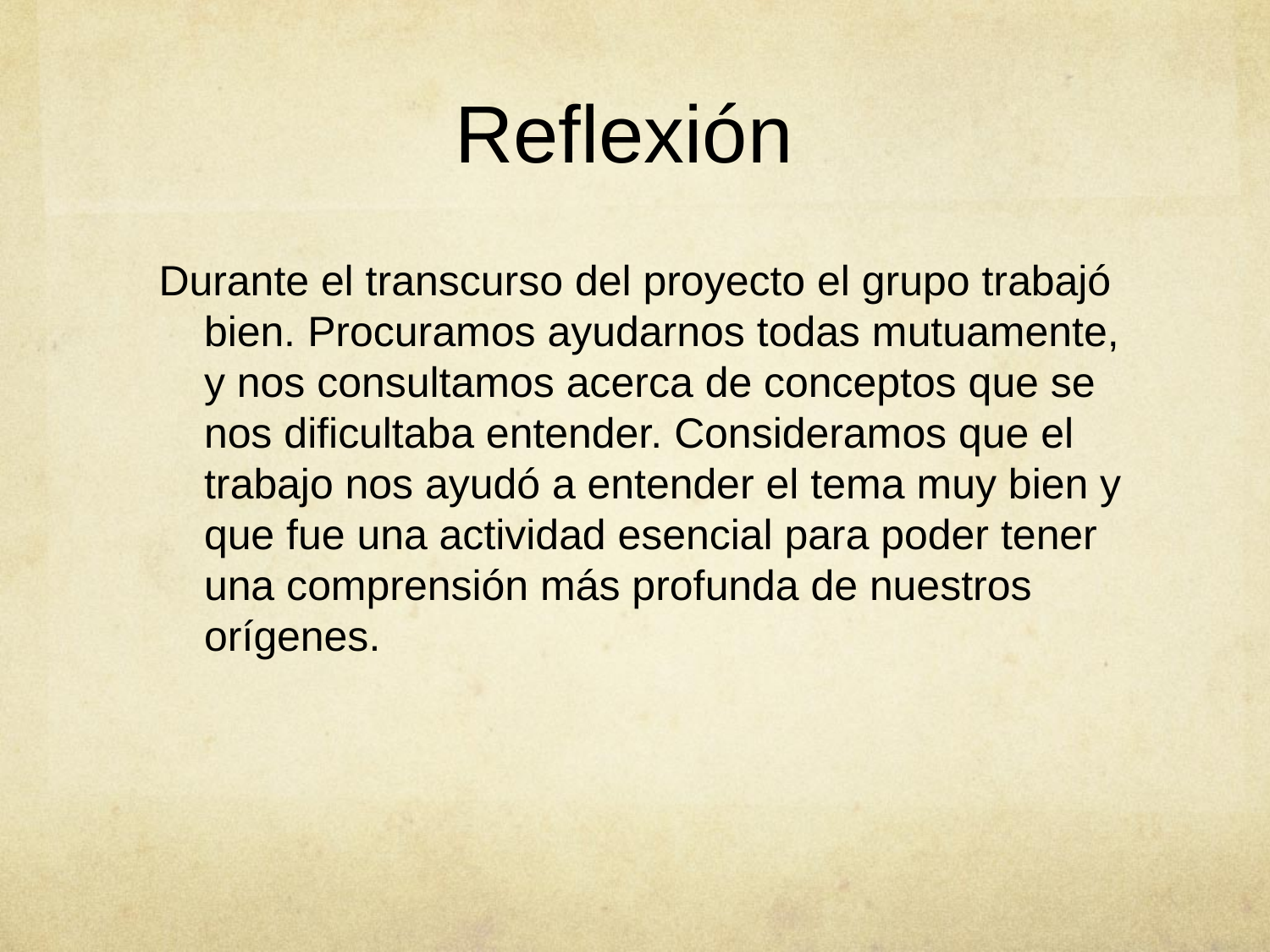

# Reflexión
Durante el transcurso del proyecto el grupo trabajó bien. Procuramos ayudarnos todas mutuamente, y nos consultamos acerca de conceptos que se nos dificultaba entender. Consideramos que el trabajo nos ayudó a entender el tema muy bien y que fue una actividad esencial para poder tener una comprensión más profunda de nuestros orígenes.